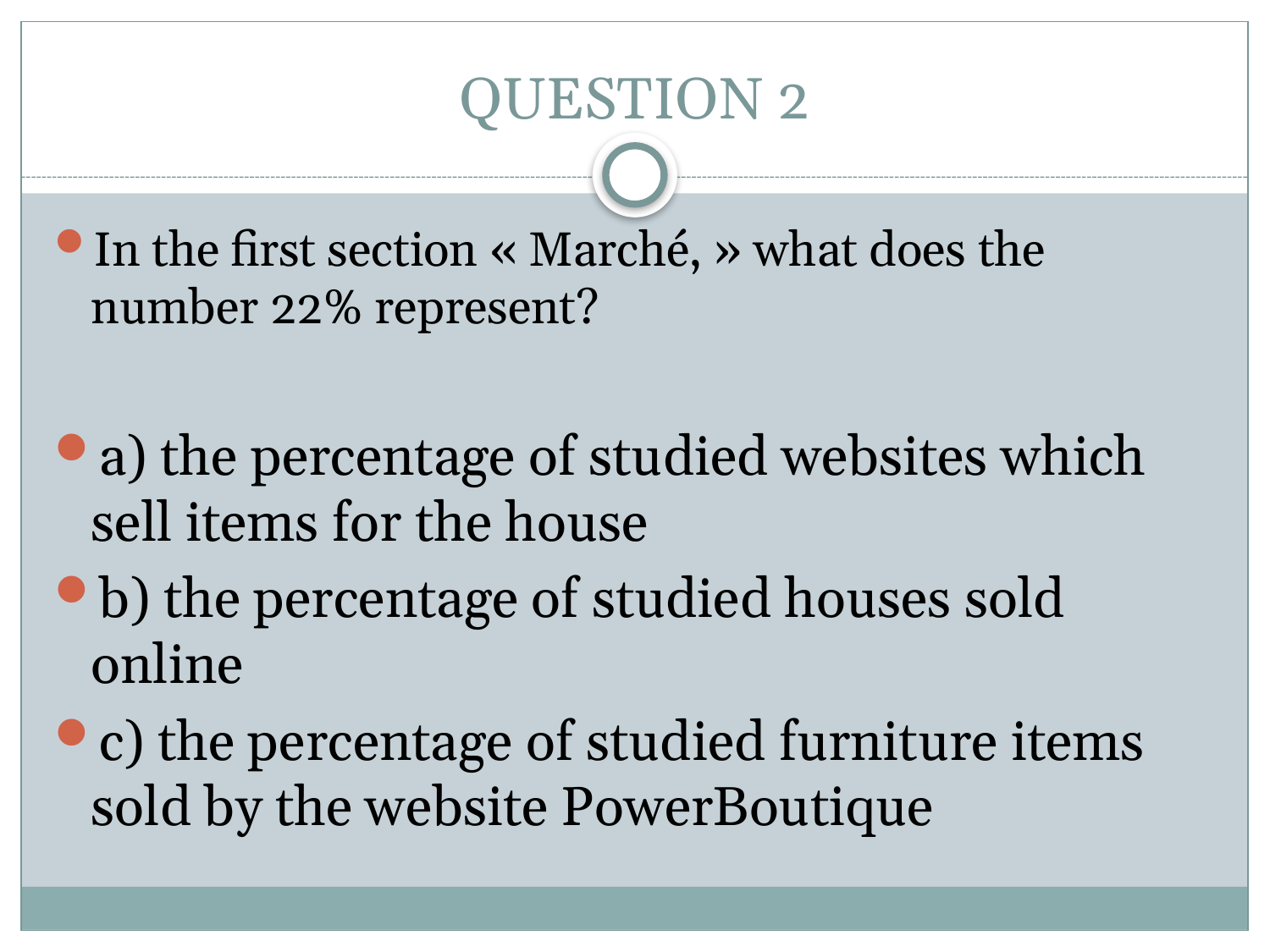

# QUESTION 2
In the first section « Marché, » what does the number 22% represent?

a) the percentage of studied websites which sell items for the house
b) the percentage of studied houses sold online
c) the percentage of studied furniture items sold by the website PowerBoutique